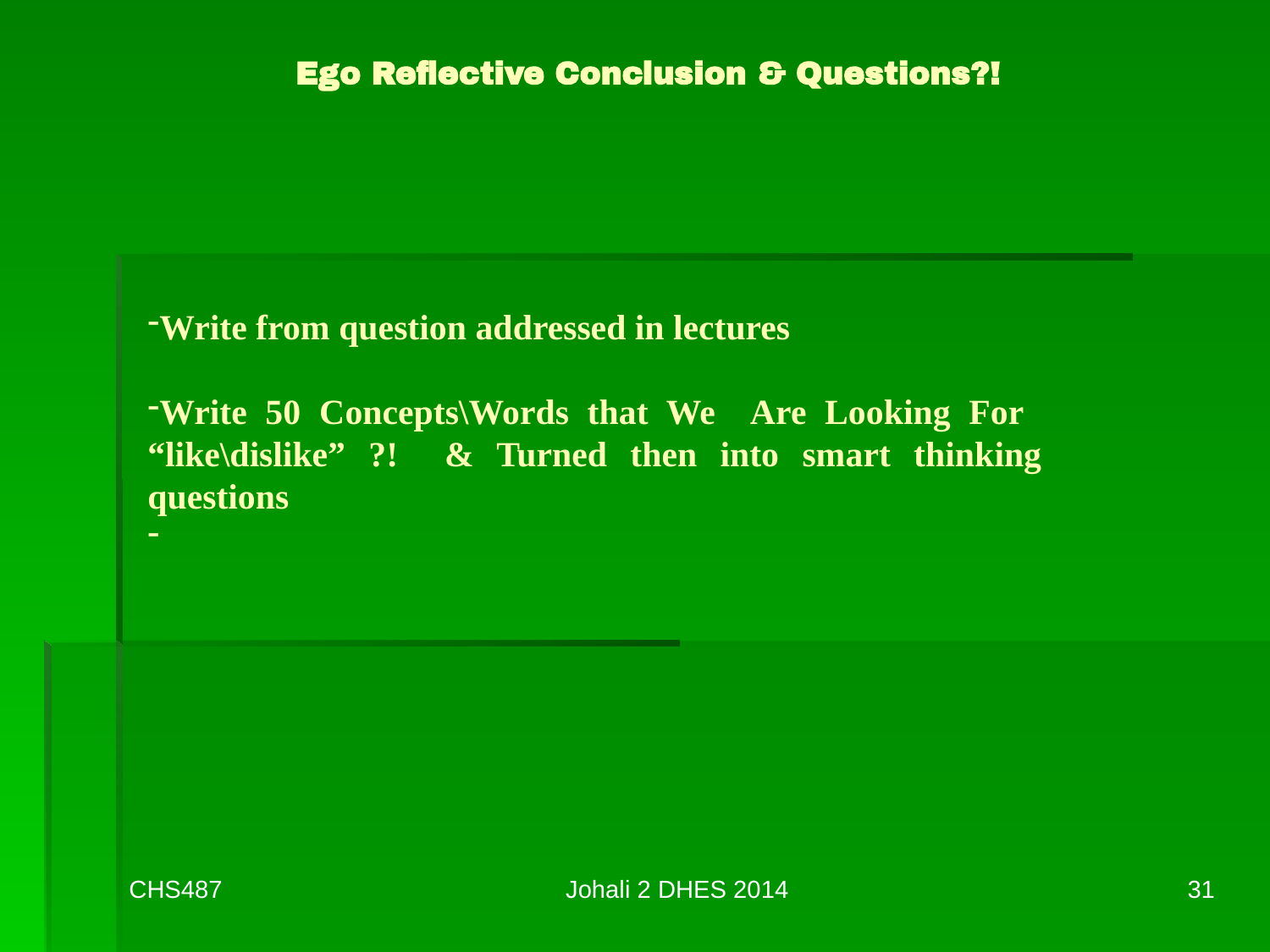

# Ego Reflective Conclusion & Questions?!
Write from question addressed in lectures

Write 50 Concepts\Words that We  Are Looking For  “like\dislike” ?!  & Turned then into smart thinking questions

CHS487
Johali 2 DHES 2014
31